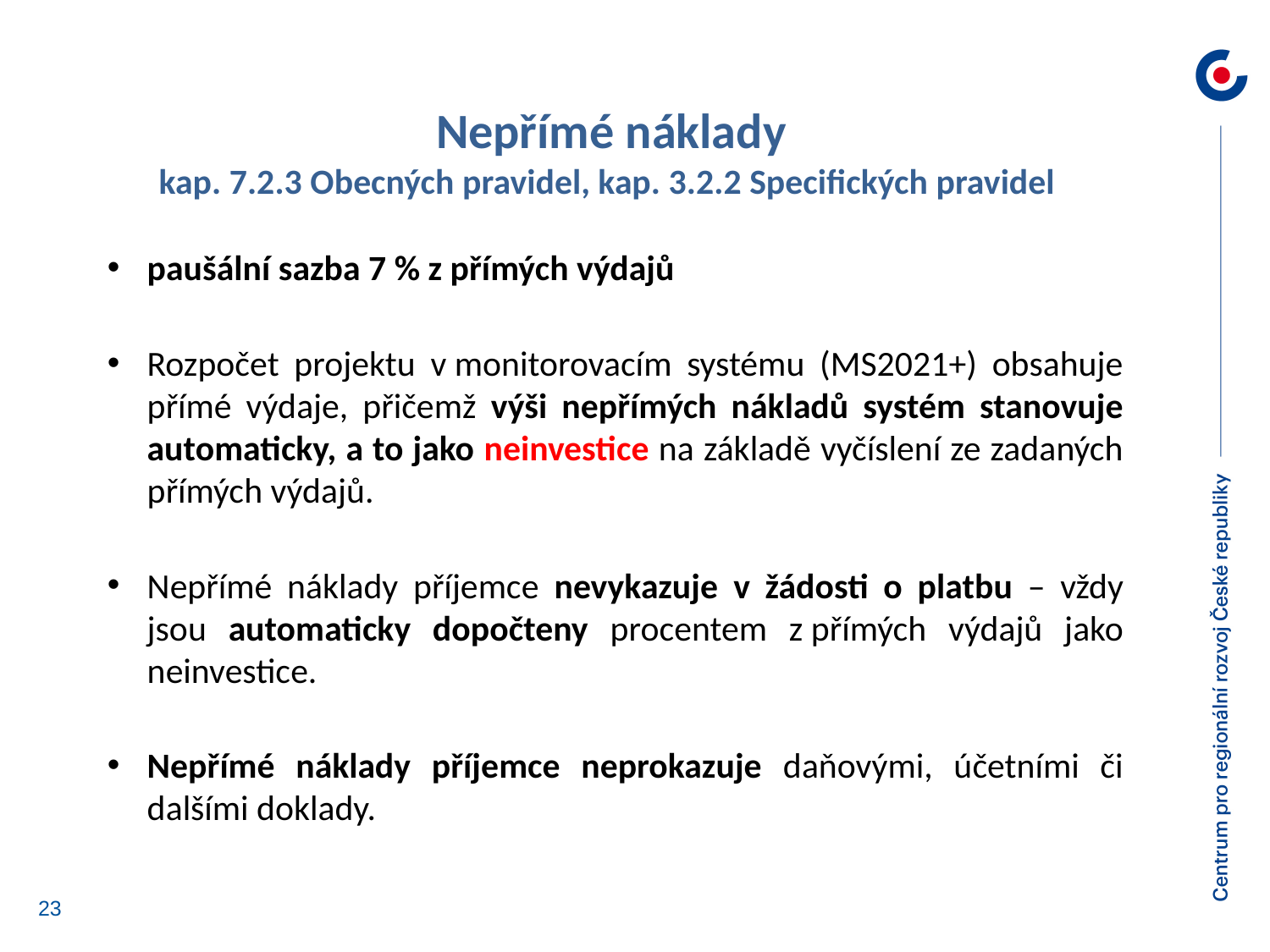

Nepřímé náklady
kap. 7.2.3 Obecných pravidel, kap. 3.2.2 Specifických pravidel
paušální sazba 7 % z přímých výdajů

Rozpočet projektu v monitorovacím systému (MS2021+) obsahuje přímé výdaje, přičemž výši nepřímých nákladů systém stanovuje automaticky, a to jako neinvestice na základě vyčíslení ze zadaných přímých výdajů.

Nepřímé náklady příjemce nevykazuje v žádosti o platbu – vždy jsou automaticky dopočteny procentem z přímých výdajů jako neinvestice.

Nepřímé náklady příjemce neprokazuje daňovými, účetními či dalšími doklady.
23